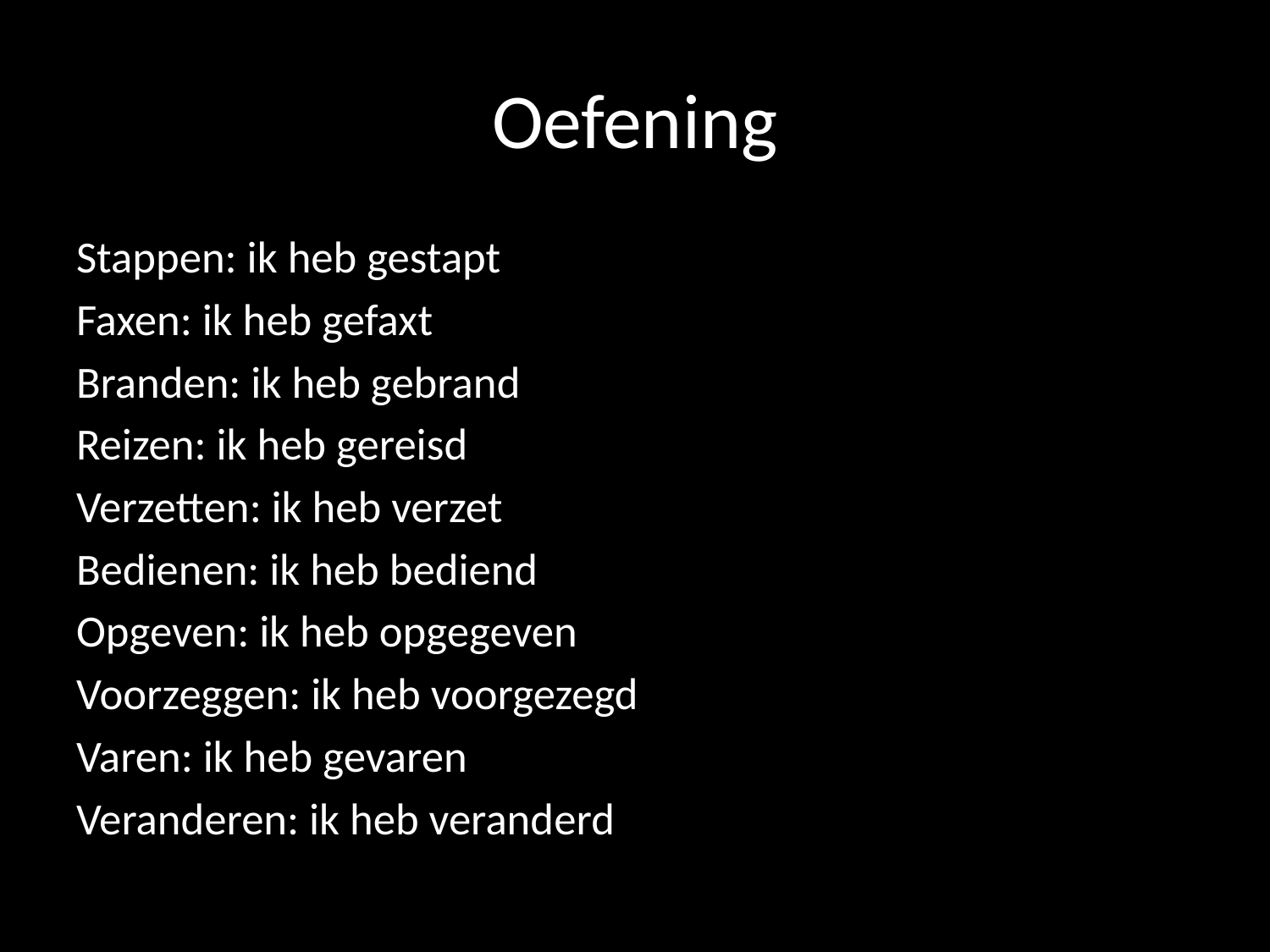

# Oefening
Stappen: ik heb gestapt
Faxen: ik heb gefaxt
Branden: ik heb gebrand
Reizen: ik heb gereisd
Verzetten: ik heb verzet
Bedienen: ik heb bediend
Opgeven: ik heb opgegeven
Voorzeggen: ik heb voorgezegd
Varen: ik heb gevaren
Veranderen: ik heb veranderd